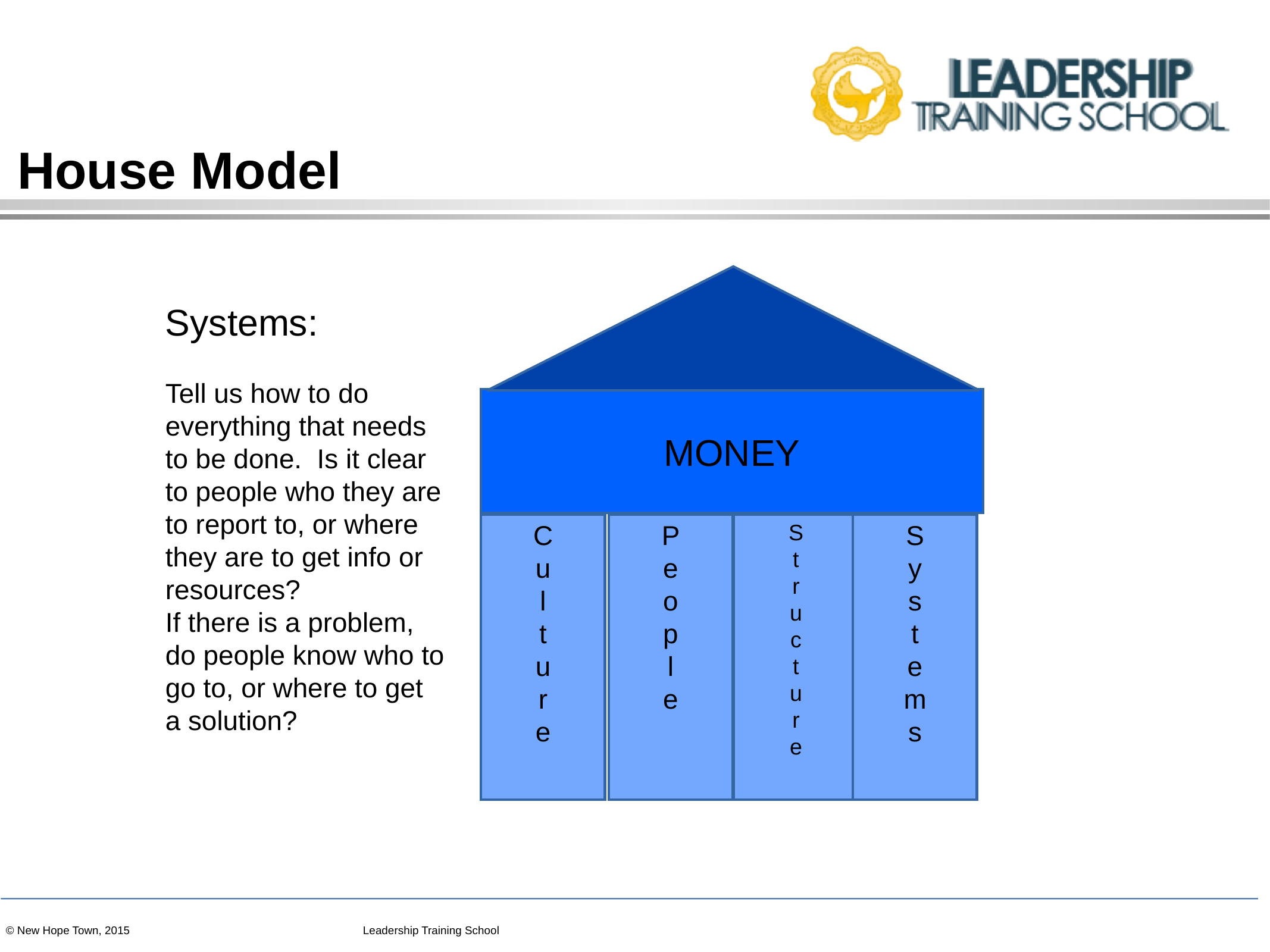

# House Model
Mission
Systems:

Tell us how to do
everything that needs
to be done.  Is it clear
to people who they are
to report to, or where
they are to get info or
resources?
If there is a problem,
do people know who to
go to, or where to get
a solution?
MONEY
C
u
l
t
u
r
e
P
e
o
p
l
e
S
t
r
u
c
t
u
r
e
S
y
s
t
e
m
s
24